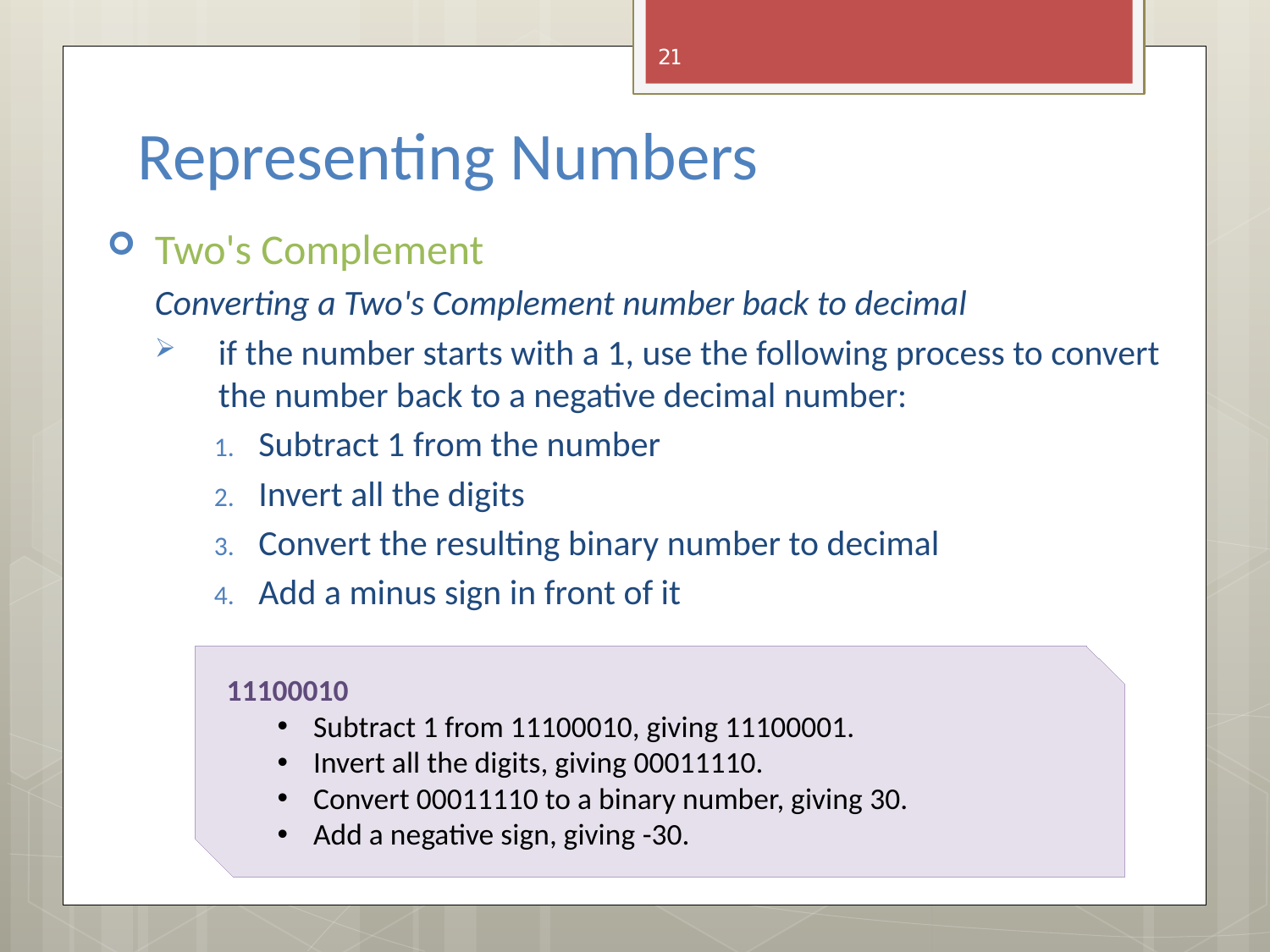

21
# Representing Numbers
 Two's Complement
Converting a Two's Complement number back to decimal
if the number starts with a 1, use the following process to convert the number back to a negative decimal number:
Subtract 1 from the number
Invert all the digits
Convert the resulting binary number to decimal
Add a minus sign in front of it

11100010
Subtract 1 from 11100010, giving 11100001.
Invert all the digits, giving 00011110.
Convert 00011110 to a binary number, giving 30.
Add a negative sign, giving -30.